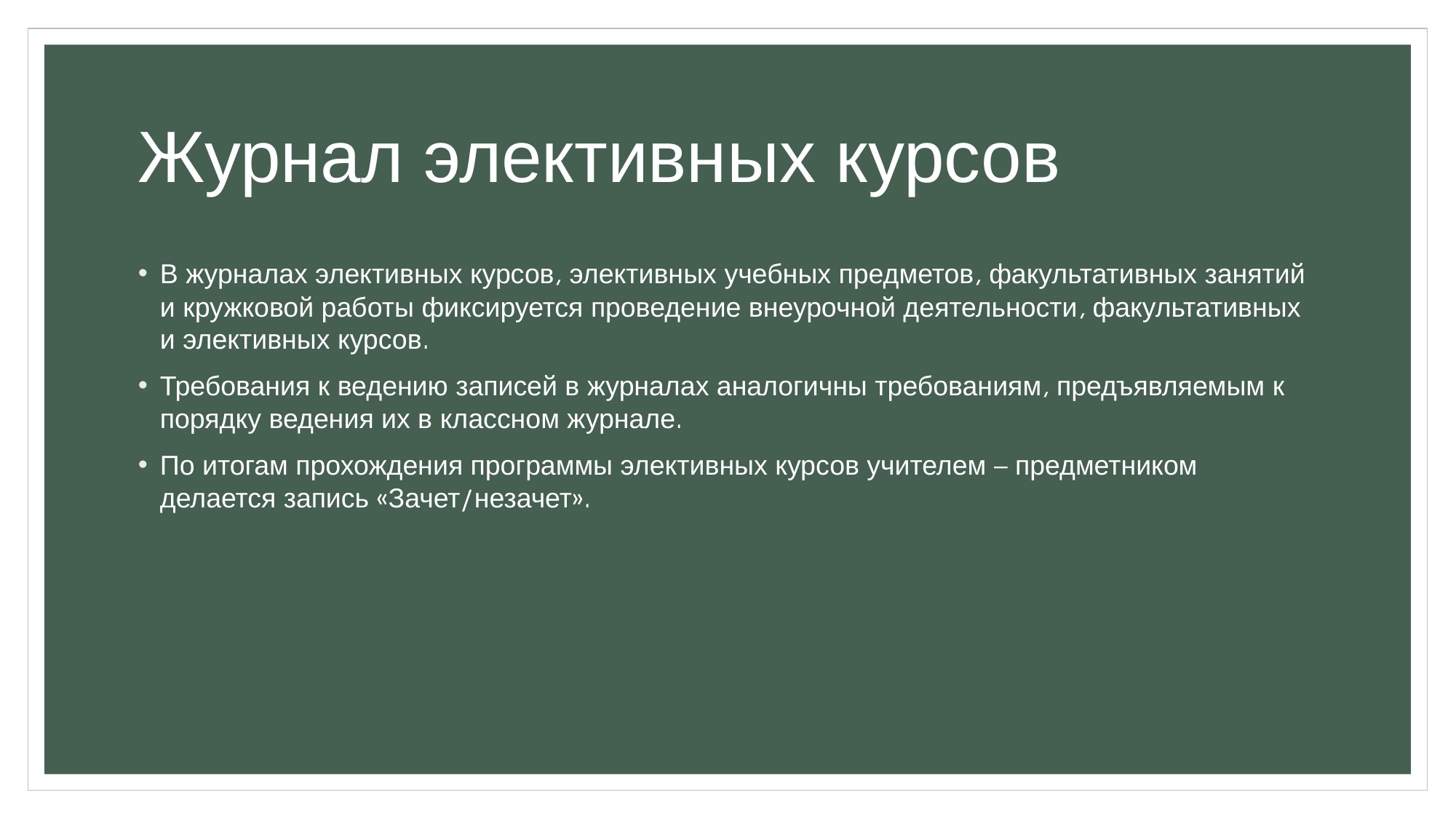

# Журнал элективных курсов
В журналах элективных курсов, элективных учебных предметов, факультативных занятий и кружковой работы фиксируется проведение внеурочной деятельности, факультативных и элективных курсов.
Требования к ведению записей в журналах аналогичны требованиям, предъявляемым к порядку ведения их в классном журнале.
По итогам прохождения программы элективных курсов учителем – предметником делается запись «Зачет/незачет».